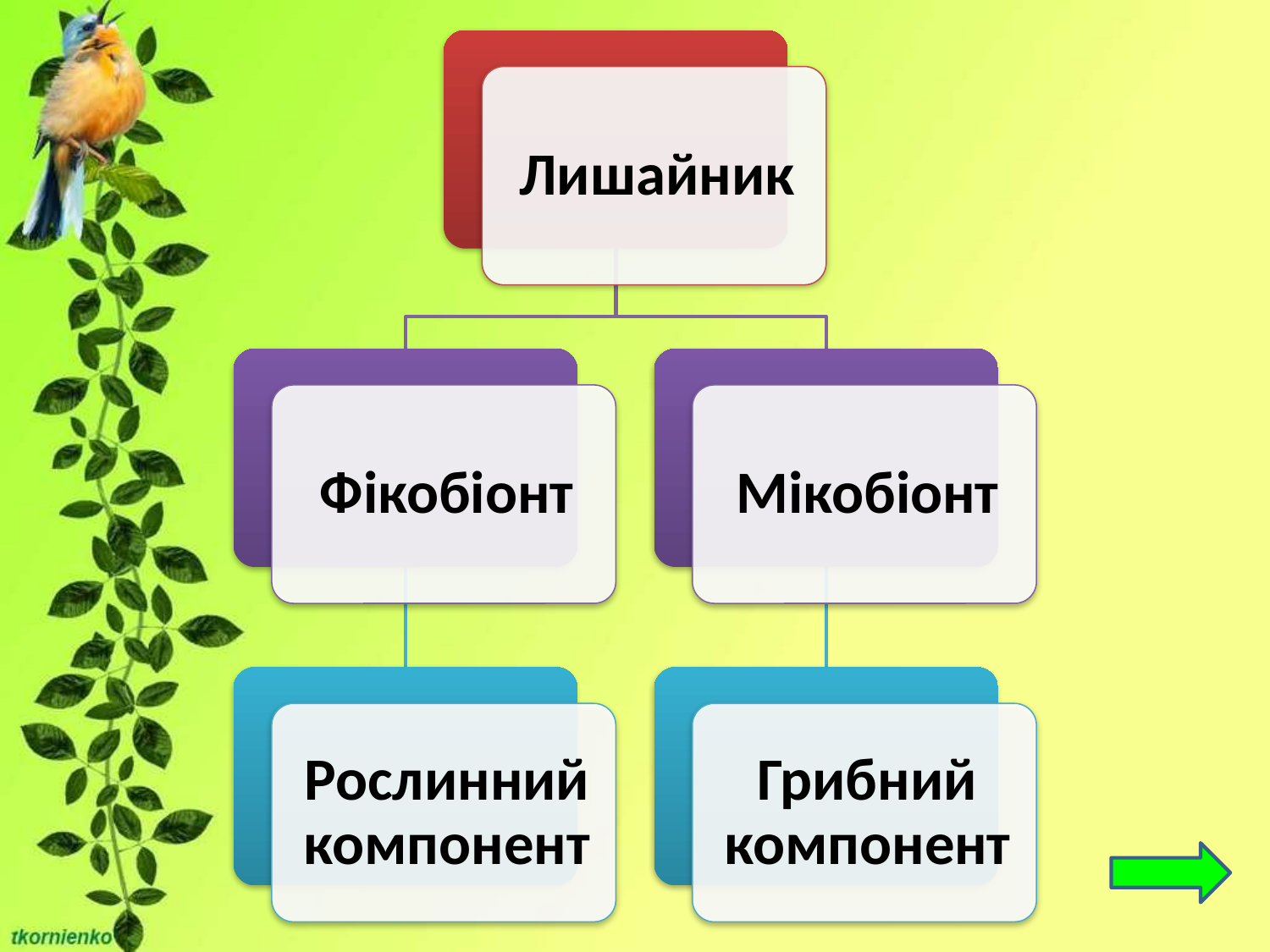

Лишайник
Фікобіонт
Рослинний компонент
Мікобіонт
Грибний компонент